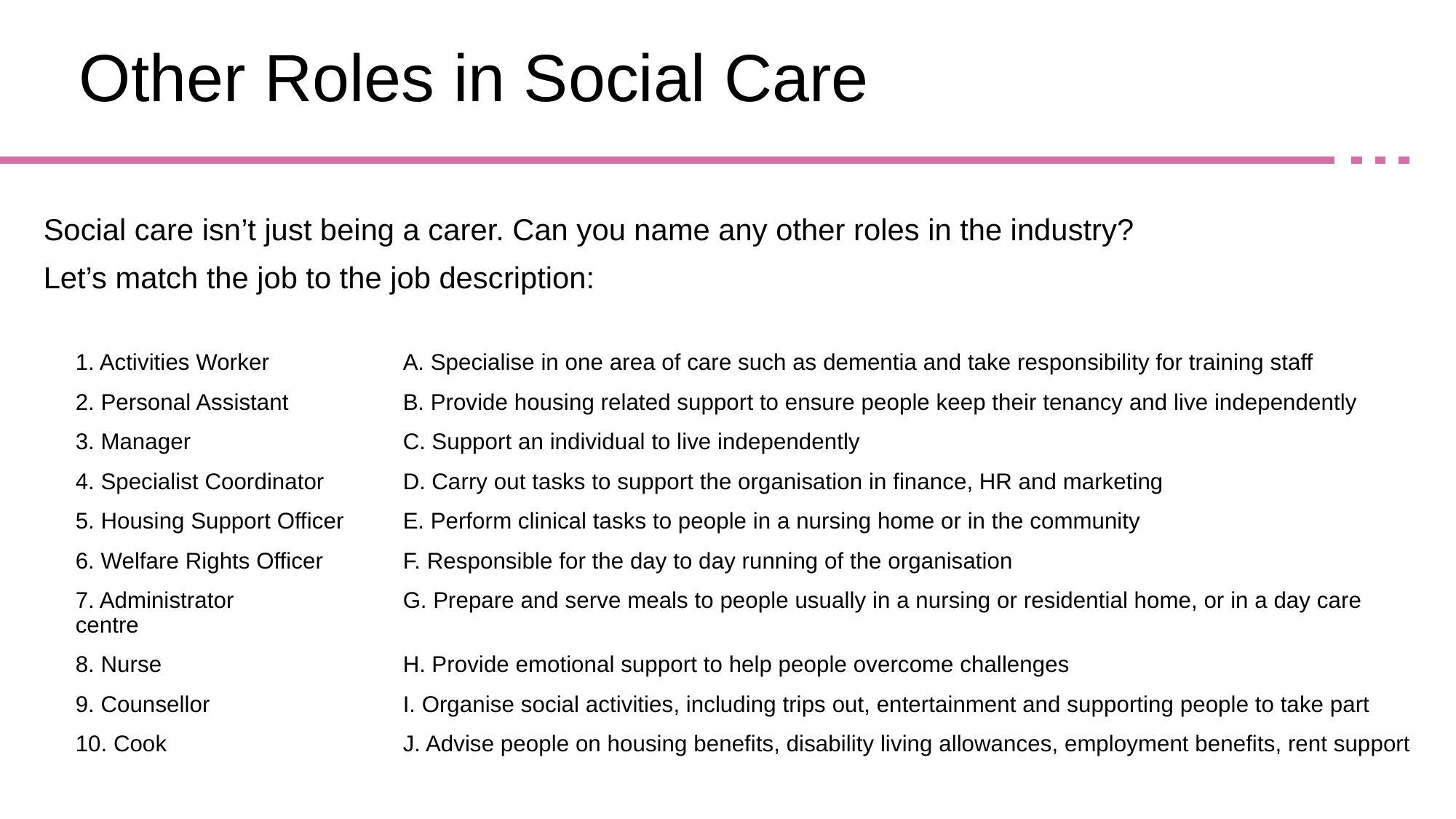

# Other Roles in Social Care

Social care isn’t just being a carer. Can you name any other roles in the industry?
Let’s match the job to the job description:

1. Activities Worker		A. Specialise in one area of care such as dementia and take responsibility for training staff
2. Personal Assistant		B. Provide housing related support to ensure people keep their tenancy and live independently
3. Manager		C. Support an individual to live independently
4. Specialist Coordinator	D. Carry out tasks to support the organisation in finance, HR and marketing
5. Housing Support Officer	E. Perform clinical tasks to people in a nursing home or in the community
6. Welfare Rights Officer	F. Responsible for the day to day running of the organisation
7. Administrator		G. Prepare and serve meals to people usually in a nursing or residential home, or in a day care centre
8. Nurse			H. Provide emotional support to help people overcome challenges
9. Counsellor		I. Organise social activities, including trips out, entertainment and supporting people to take part
10. Cook			J. Advise people on housing benefits, disability living allowances, employment benefits, rent support